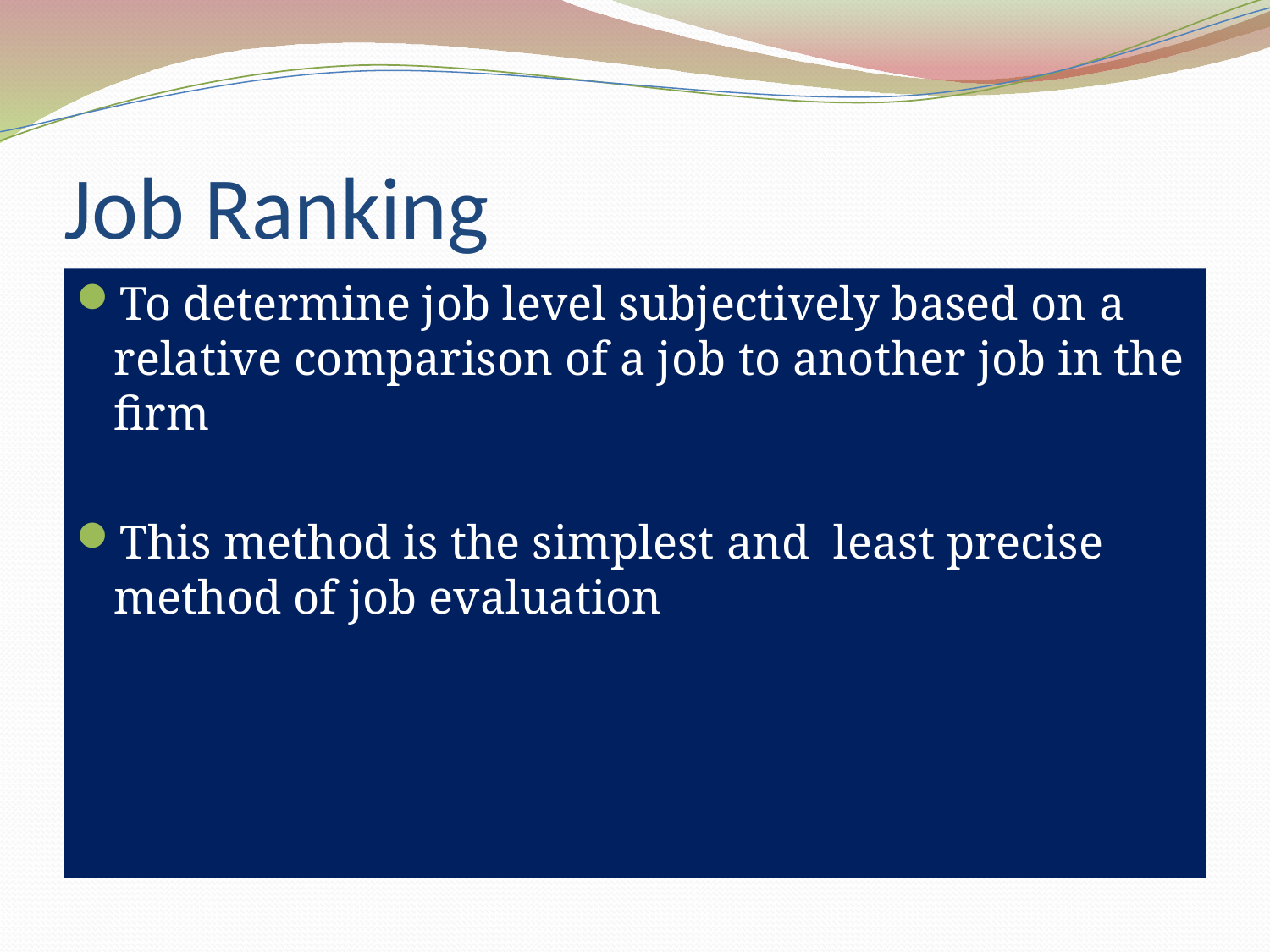

# Job Ranking
To determine job level subjectively based on a relative comparison of a job to another job in the firm

This method is the simplest and  least precise method of job evaluation